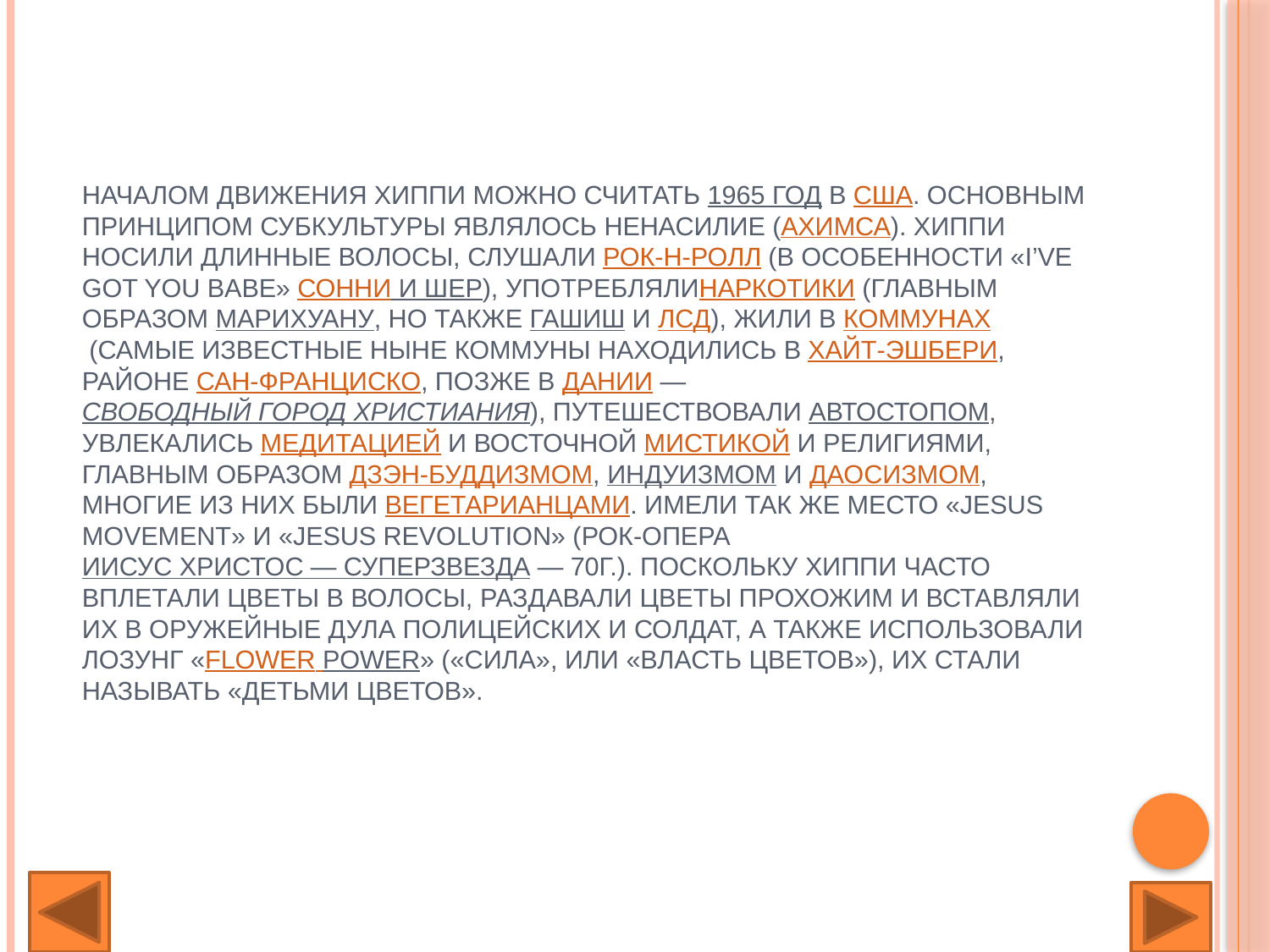

# Началом движения хиппи можно считать 1965 год в США. Основным принципом субкультуры являлось ненасилие (ахимса). Хиппи носили длинные волосы, слушали рок-н-ролл (в особенности «I’ve Got You Babe» Сонни и Шер), употреблялинаркотики (главным образом марихуану, но также гашиш и ЛСД), жили в коммунах (самые известные ныне коммуны находились в Хайт-Эшбери, районе Сан-Франциско, позже в Дании — Свободный город Христиания), путешествовали автостопом, увлекались медитацией и восточной мистикой и религиями, главным образом дзэн-буддизмом, индуизмом и даосизмом, многие из них были вегетарианцами. Имели так же место «Jesus movement» и «Jesus Revolution» (рок-опера Иисус Христос — суперзвезда — 70г.). Поскольку хиппи часто вплетали цветы в волосы, раздавали цветы прохожим и вставляли их в оружейные дула полицейских и солдат, а также использовали лозунг «Flower Power» («сила», или «власть цветов»), их стали называть «детьми цветов».